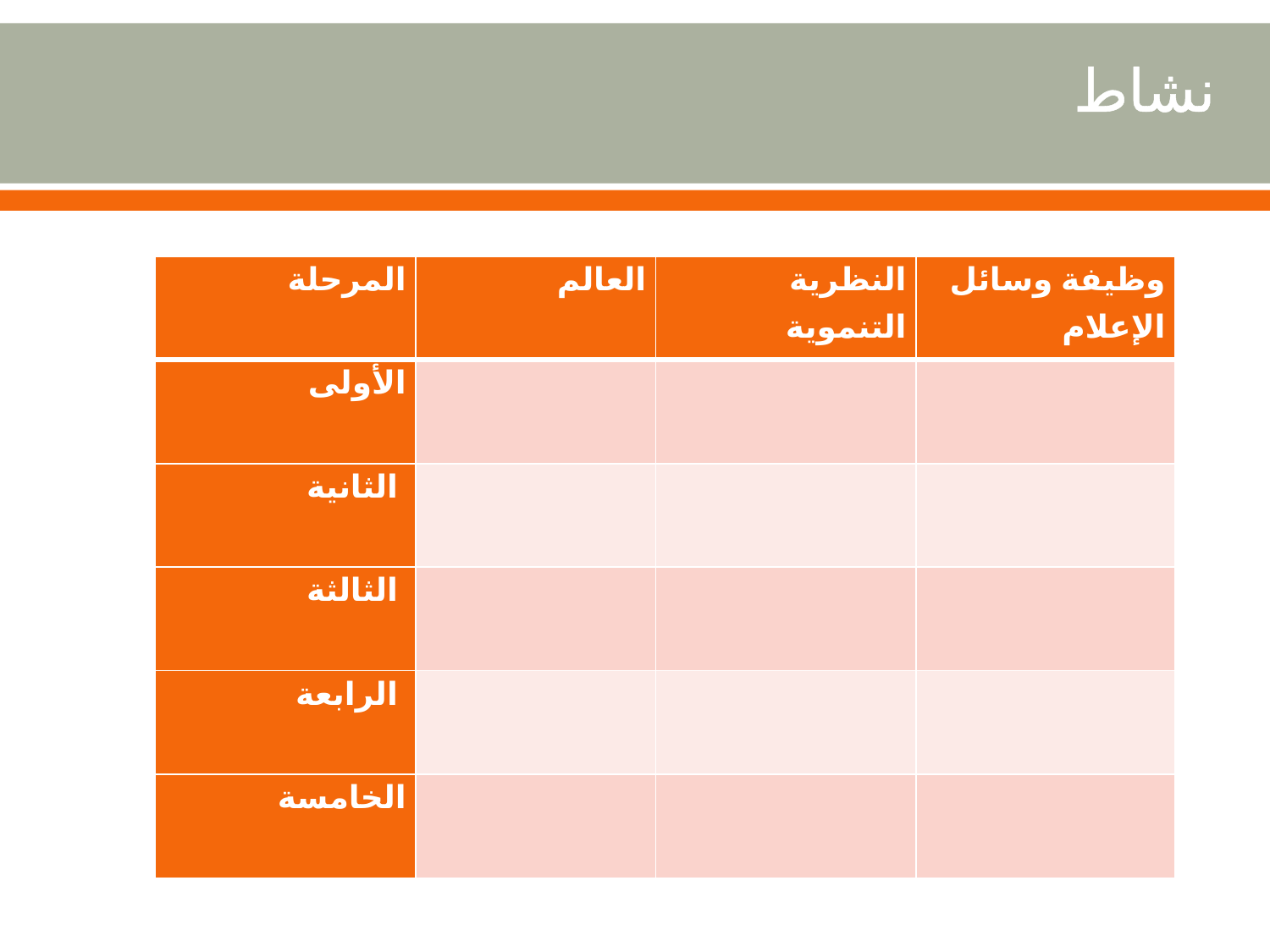

# نشاط
| المرحلة | العالم | النظرية التنموية | وظيفة وسائل الإعلام |
| --- | --- | --- | --- |
| الأولى |  |  |  |
| الثانية |  |  |  |
| الثالثة |  |  |  |
| الرابعة |  |  |  |
| الخامسة |  |  |  |